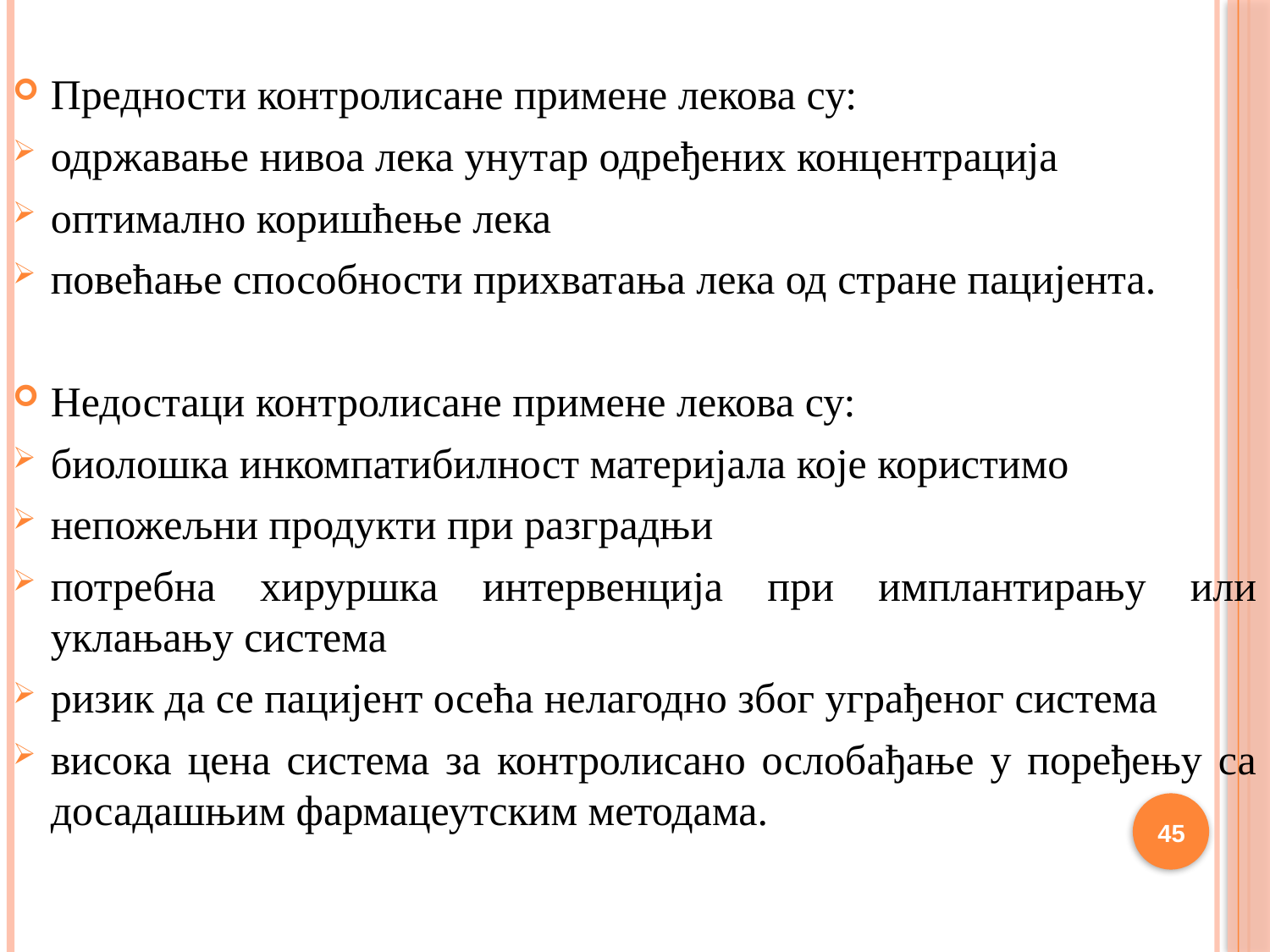

Предности контролисане примене лекова су:
одржавање нивоа лека унутар одређених концентрација
оптимално коришћење лека
повећање способности прихватања лека од стране пацијента.

Недостаци контролисане примене лекова су:
биолошка инкомпатибилност материјала које користимо
непожељни продукти при разградњи
потребна хируршка интервенција при имплантирању или уклањању система
ризик да се пацијент осећа нелагодно због уграђеног система
висока цена система за контролисано ослобађање у поређењу са досадашњим фармацеутским методама.

45